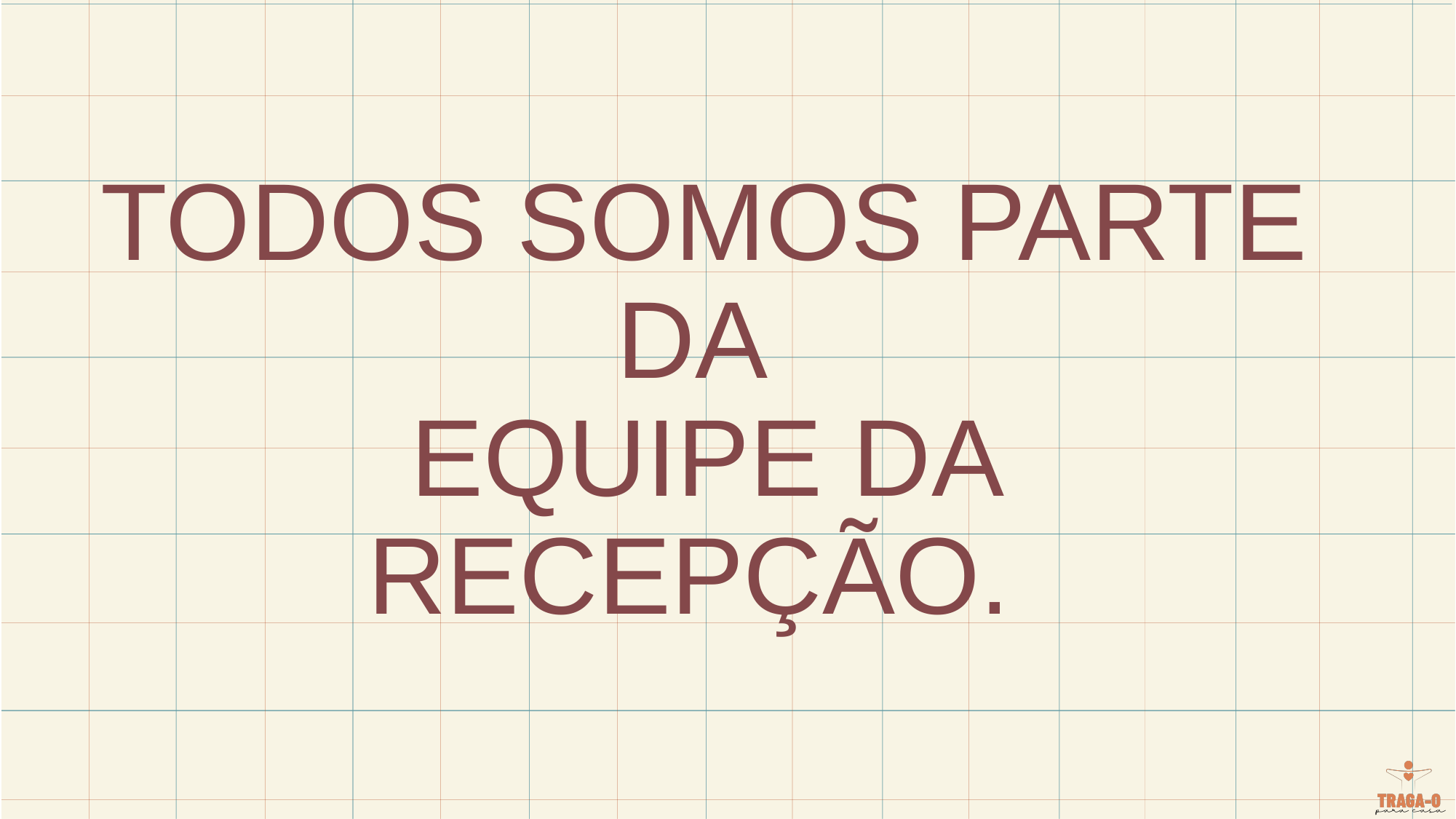

# todos somos parte da equipe da recepção.